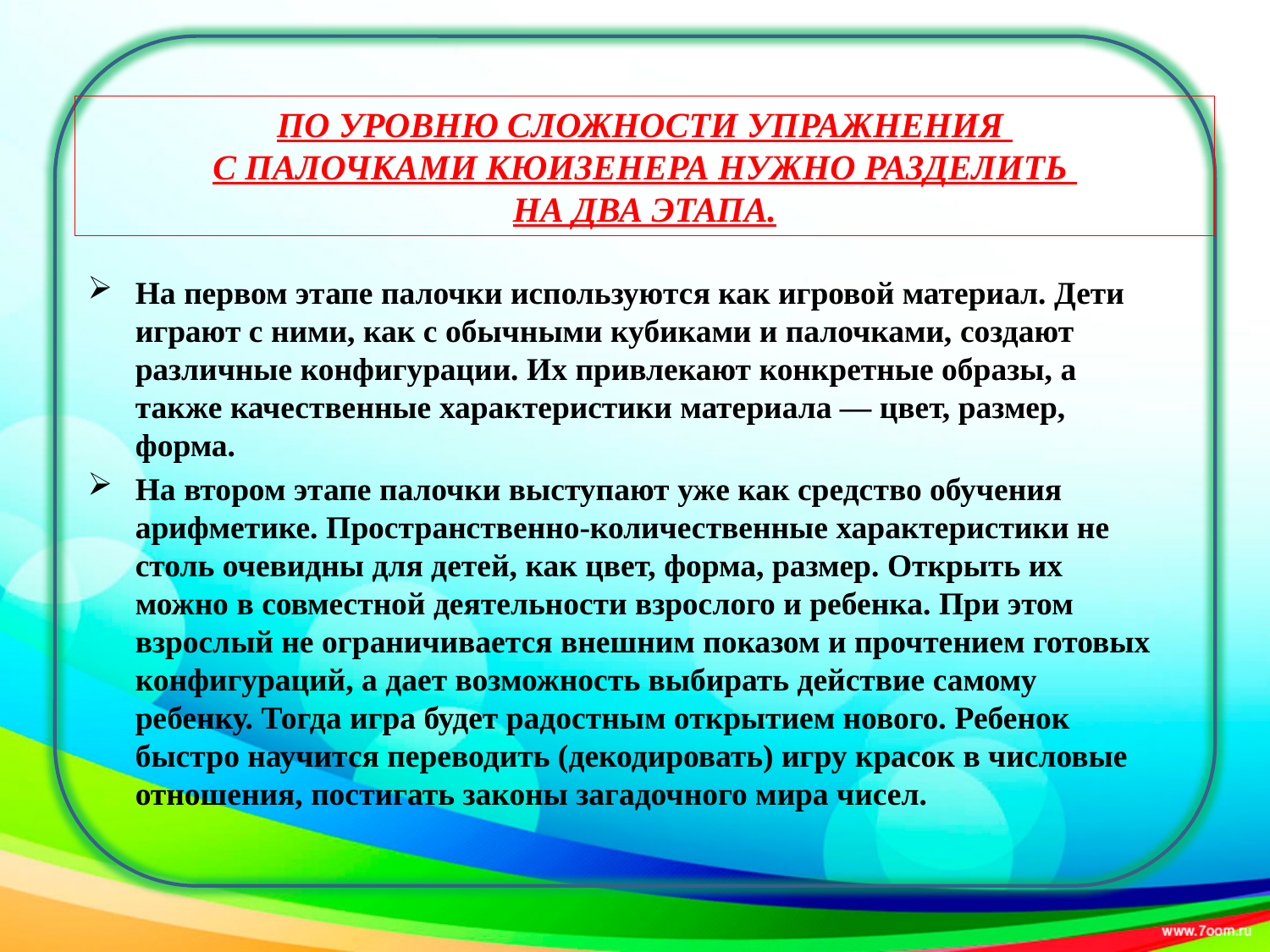

# ПО УРОВНЮ СЛОЖНОСТИ УПРАЖНЕНИЯ С ПАЛОЧКАМИ КЮИЗЕНЕРА НУЖНО РАЗДЕЛИТЬ НА ДВА ЭТАПА.
На первом этапе палочки используются как игровой материал. Дети играют с ними, как с обычными кубиками и палочками, создают различные конфигурации. Их привлекают конкретные образы, а также качественные характеристики материала — цвет, размер, форма.
На втором этапе палочки выступают уже как средство обучения арифметике. Пространственно-количественные характеристики не столь очевидны для детей, как цвет, форма, размер. Открыть их можно в совместной деятельности взрослого и ребенка. При этом взрослый не ограничивается внешним показом и прочтением готовых конфигураций, а дает возможность выбирать действие самому ребенку. Тогда игра будет радостным открытием нового. Ребенок быстро научится переводить (декодировать) игру красок в числовые отношения, постигать законы загадочного мира чисел.